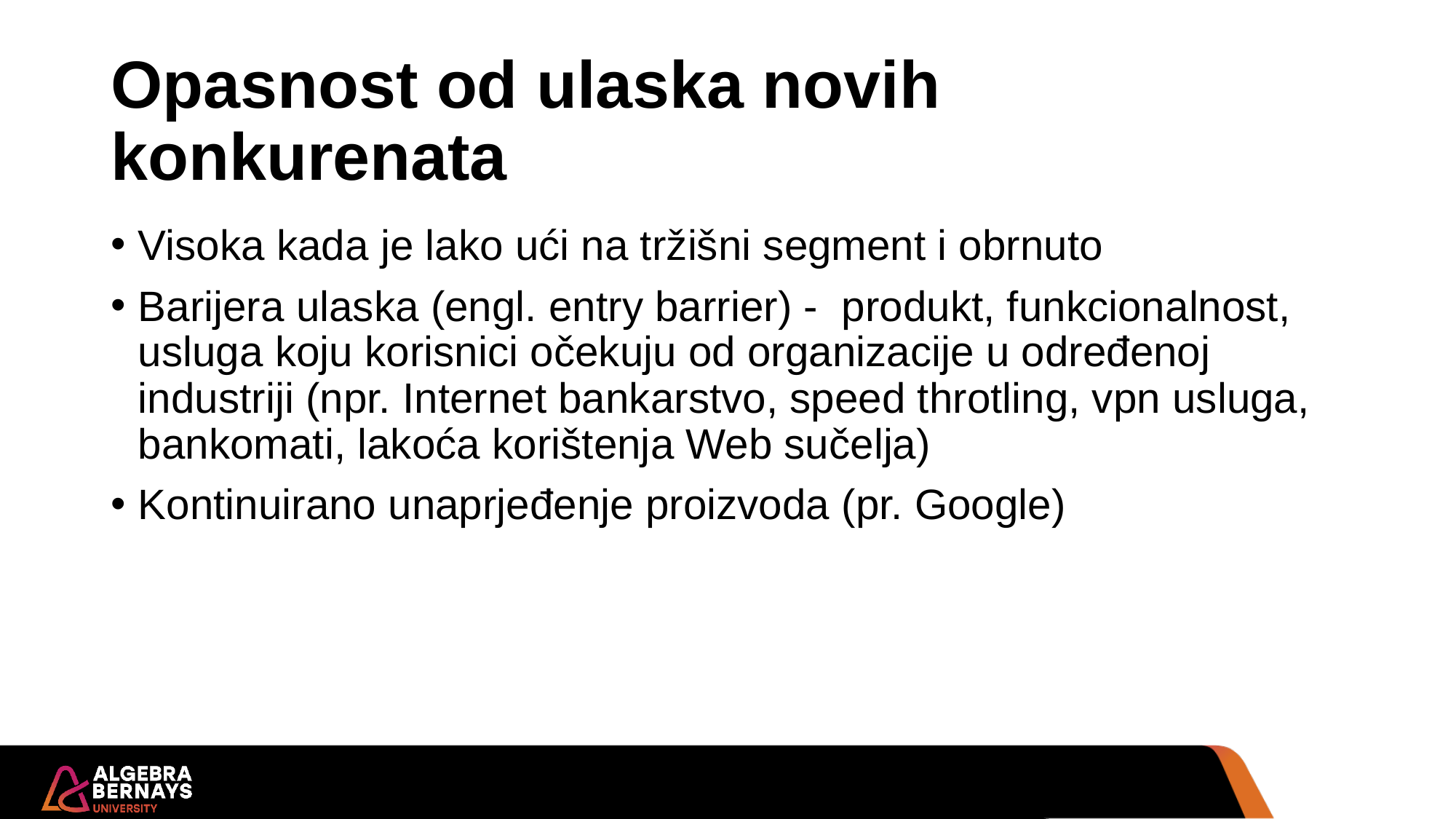

# Opasnost od ulaska novih konkurenata
Visoka kada je lako ući na tržišni segment i obrnuto
Barijera ulaska (engl. entry barrier) -  produkt, funkcionalnost, usluga koju korisnici očekuju od organizacije u određenoj industriji (npr. Internet bankarstvo, speed throtling, vpn usluga, bankomati, lakoća korištenja Web sučelja)
Kontinuirano unaprjeđenje proizvoda (pr. Google)